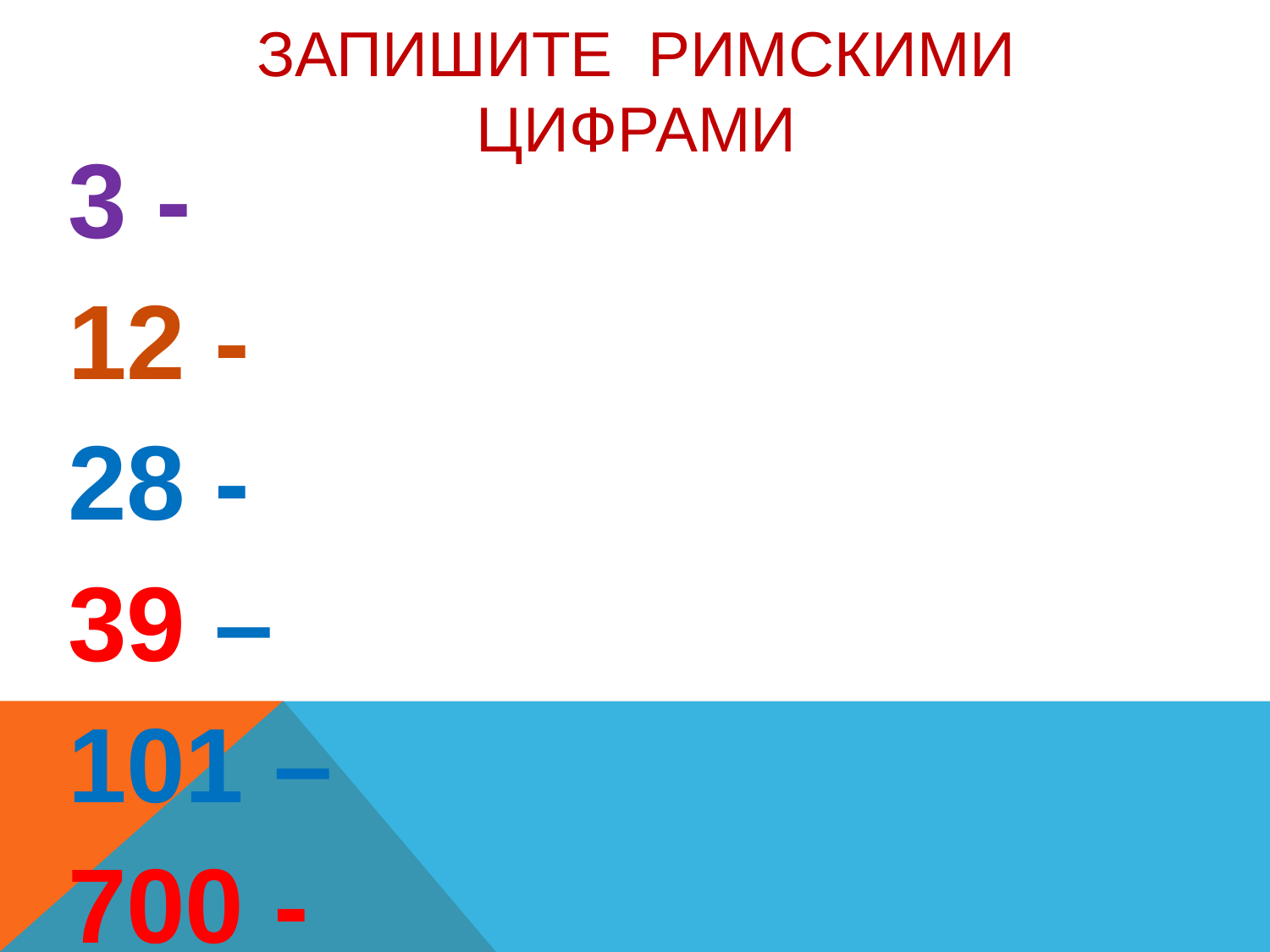

# Запишите  римскими цифрами
3 -
12 -
28 -
39 –
101 –
700 -